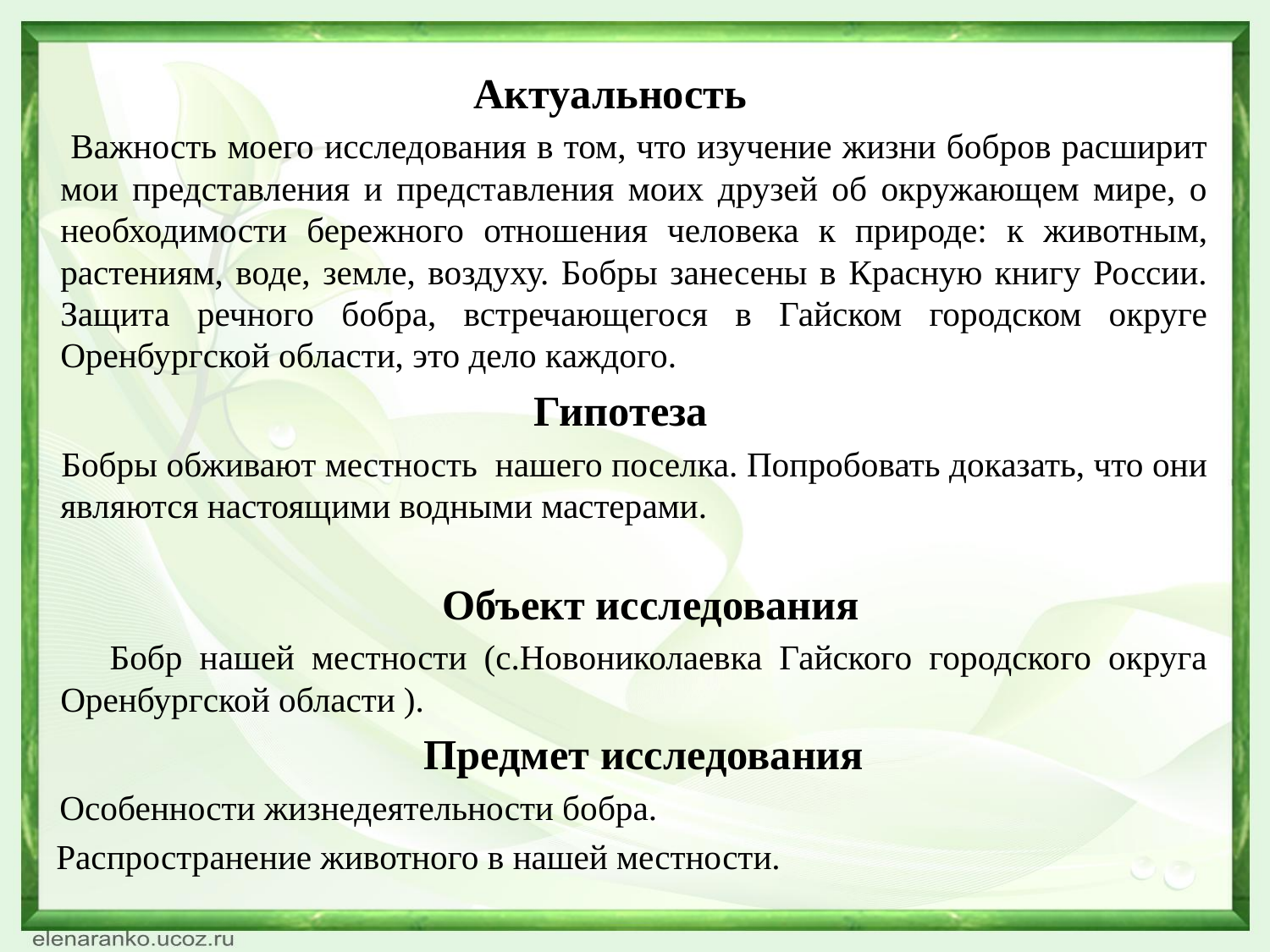

Актуальность
      Важность моего исследования в том, что изучение жизни бобров расширит мои представления и представления моих друзей об окружающем мире, о необходимости бережного отношения человека к природе: к животным, растениям, воде, земле, воздуху. Бобры занесены в Красную книгу России. Защита речного бобра, встречающегося в Гайском городском округе Оренбургской области, это дело каждого.
  Гипотеза
      Бобры обживают местность  нашего поселка. Попробовать доказать, что они являются настоящими водными мастерами.

          Объект исследования
      Бобр нашей местности (с.Новониколаевка Гайского городского округа Оренбургской области ).
          Предмет исследования
      Особенности жизнедеятельности бобра.
     Распространение животного в нашей местности.